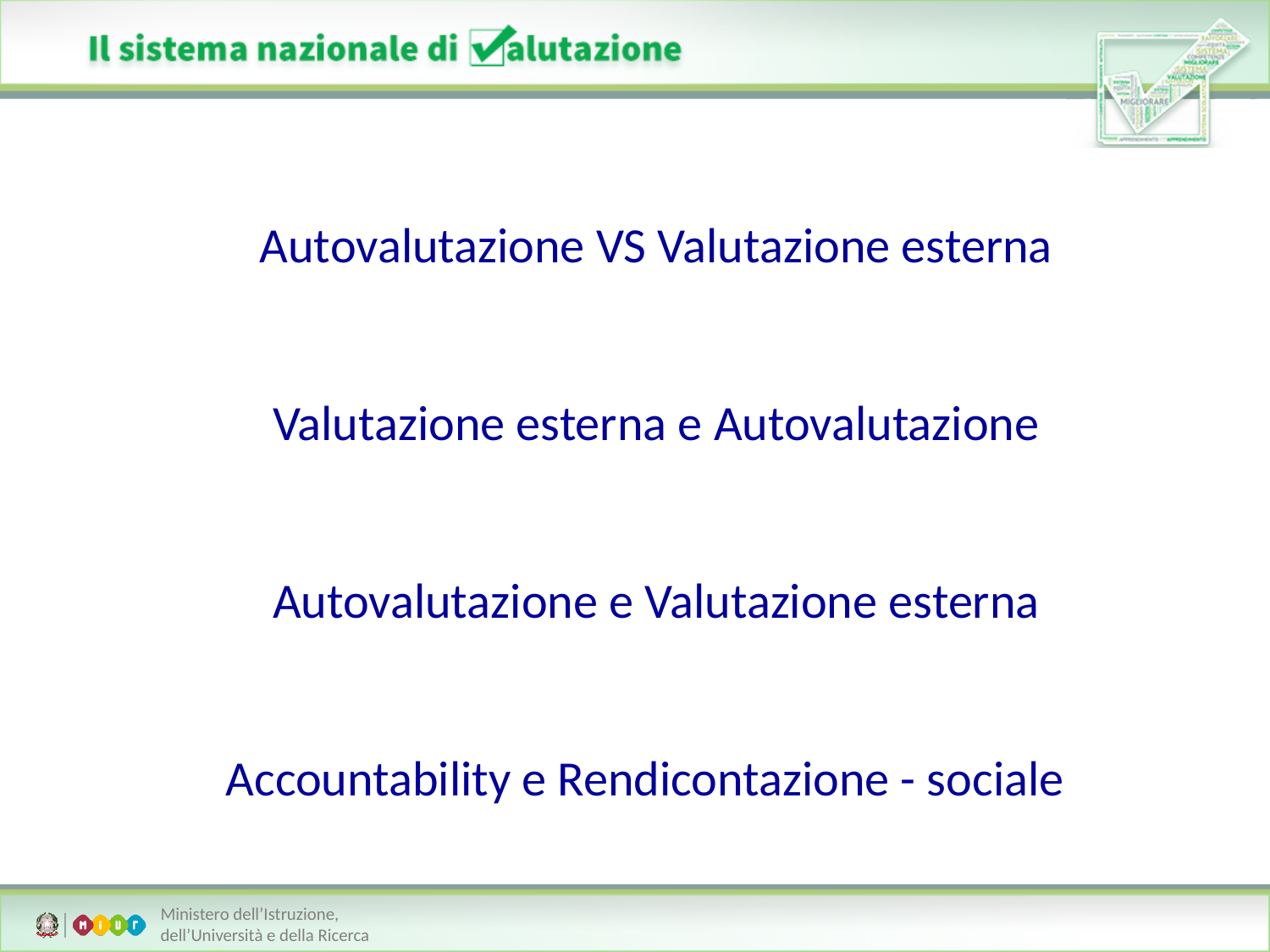

Autovalutazione VS Valutazione esterna

Valutazione esterna e Autovalutazione

Autovalutazione e Valutazione esterna

Accountability e Rendicontazione - sociale